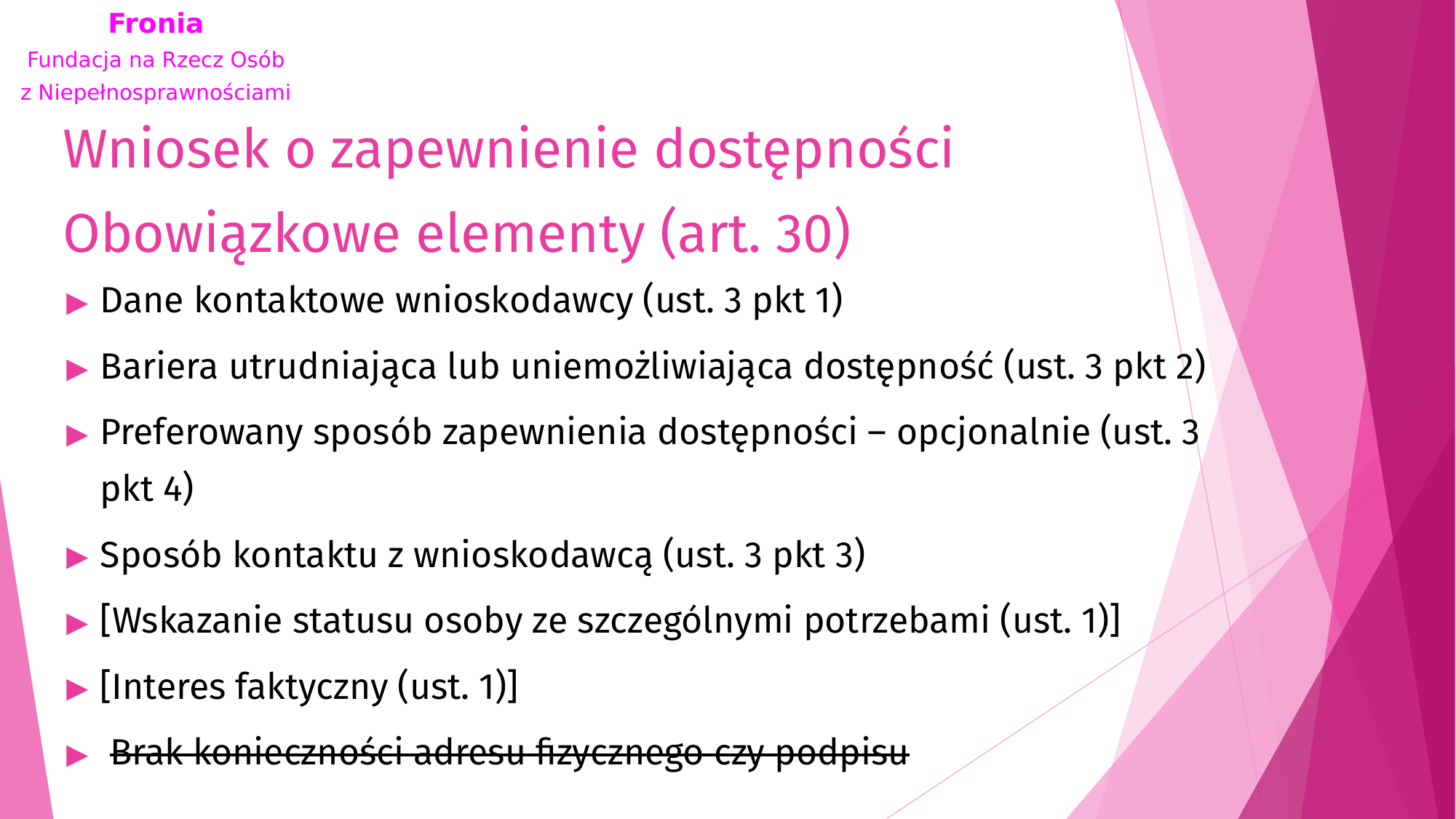

# Wniosek o zapewnienie dostępności Obowiązkowe elementy (art. 30)
Dane kontaktowe wnioskodawcy (ust. 3 pkt 1)
Bariera utrudniająca lub uniemożliwiająca dostępność (ust. 3 pkt 2)
Preferowany sposób zapewnienia dostępności – opcjonalnie (ust. 3 pkt 4)
Sposób kontaktu z wnioskodawcą (ust. 3 pkt 3)
[Wskazanie statusu osoby ze szczególnymi potrzebami (ust. 1)]
[Interes faktyczny (ust. 1)]
 Brak konieczności adresu fizycznego czy podpisu